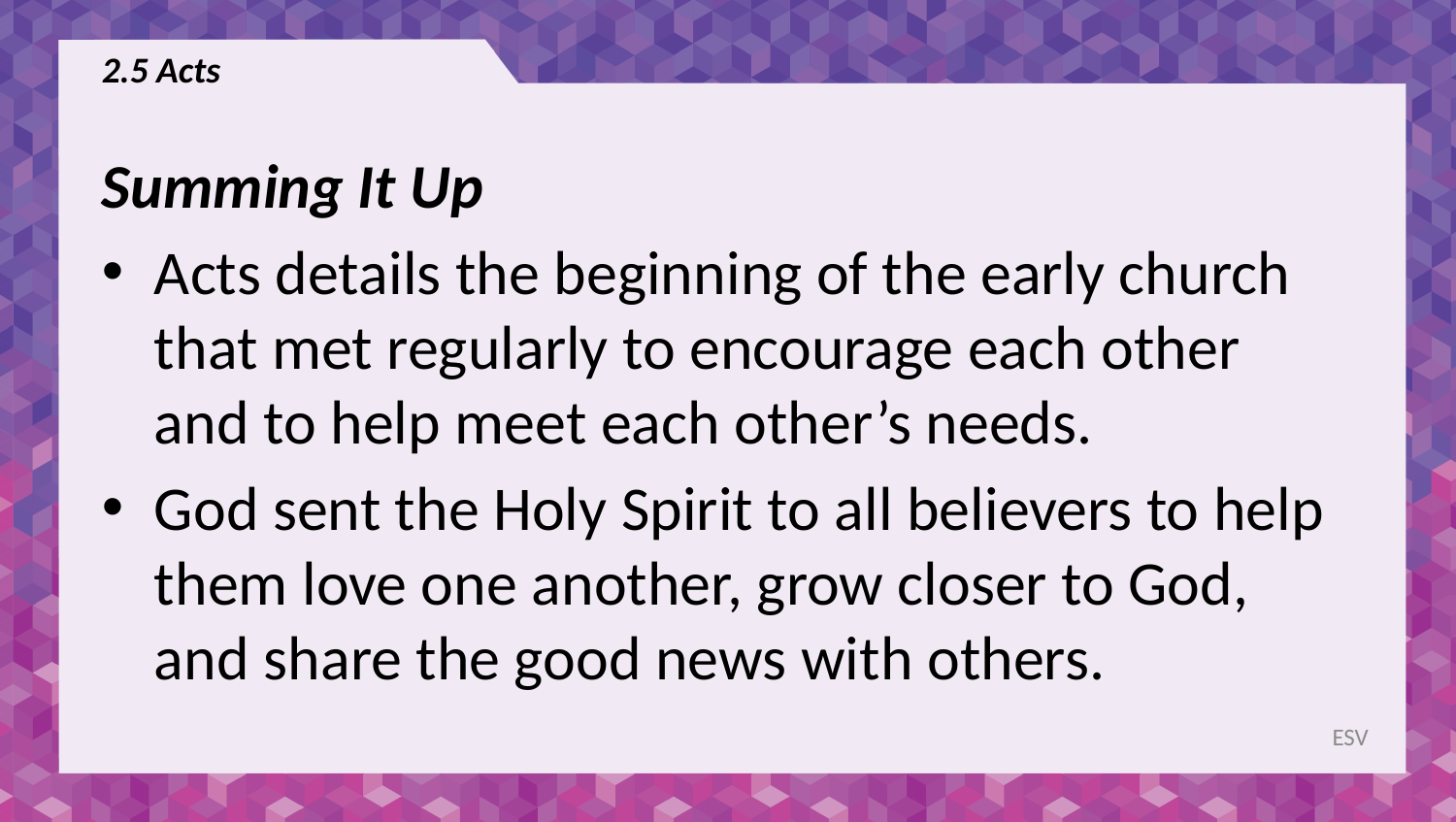

# 2.5 Acts
Summing It Up
Acts details the beginning of the early church that met regularly to encourage each other and to help meet each other’s needs.
God sent the Holy Spirit to all believers to help them love one another, grow closer to God, and share the good news with others.
ESV